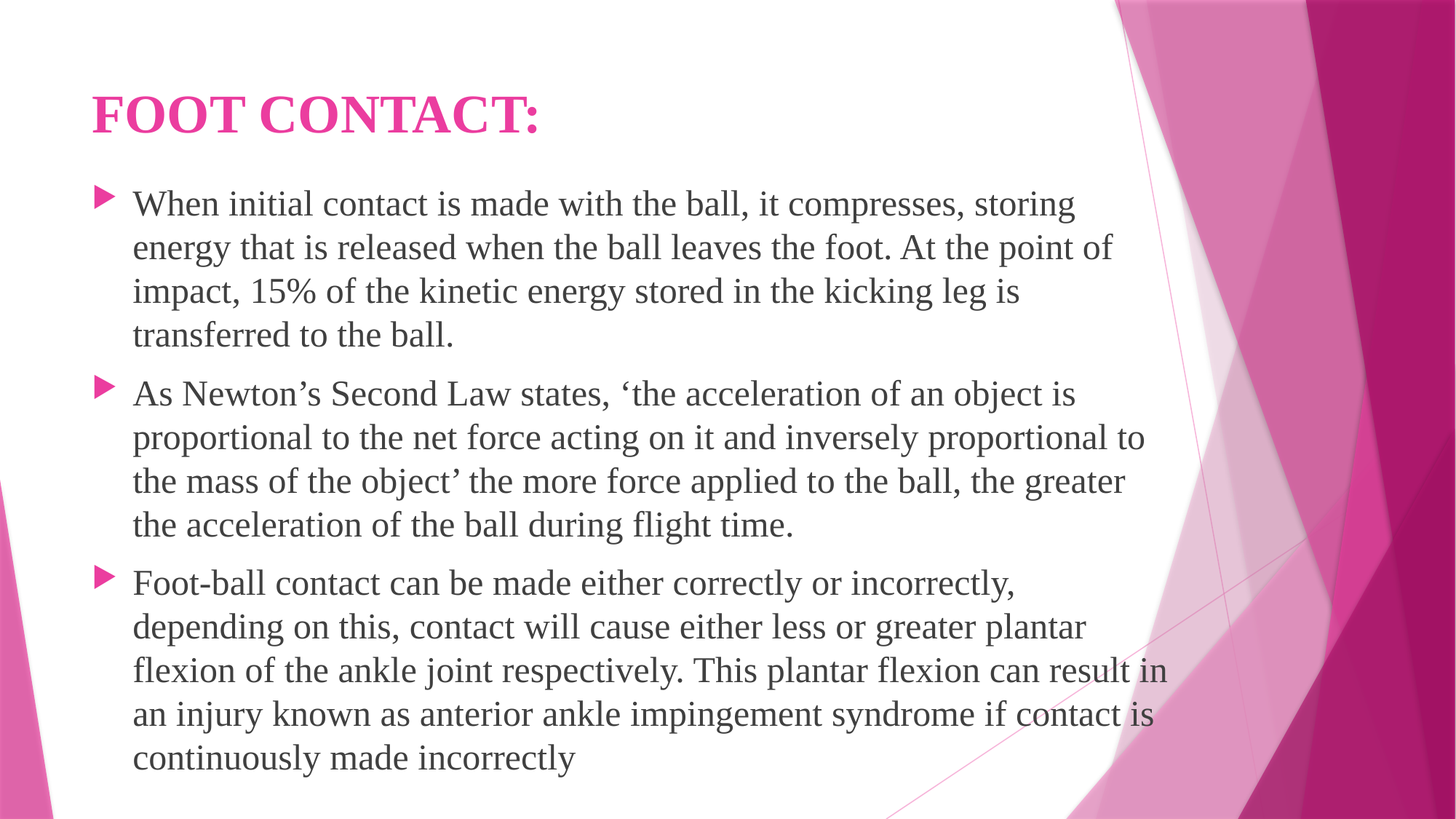

# FOOT CONTACT:
When initial contact is made with the ball, it compresses, storing energy that is released when the ball leaves the foot. At the point of impact, 15% of the kinetic energy stored in the kicking leg is transferred to the ball.
As Newton’s Second Law states, ‘the acceleration of an object is proportional to the net force acting on it and inversely proportional to the mass of the object’ the more force applied to the ball, the greater the acceleration of the ball during flight time.
Foot-ball contact can be made either correctly or incorrectly, depending on this, contact will cause either less or greater plantar flexion of the ankle joint respectively. This plantar flexion can result in an injury known as anterior ankle impingement syndrome if contact is continuously made incorrectly